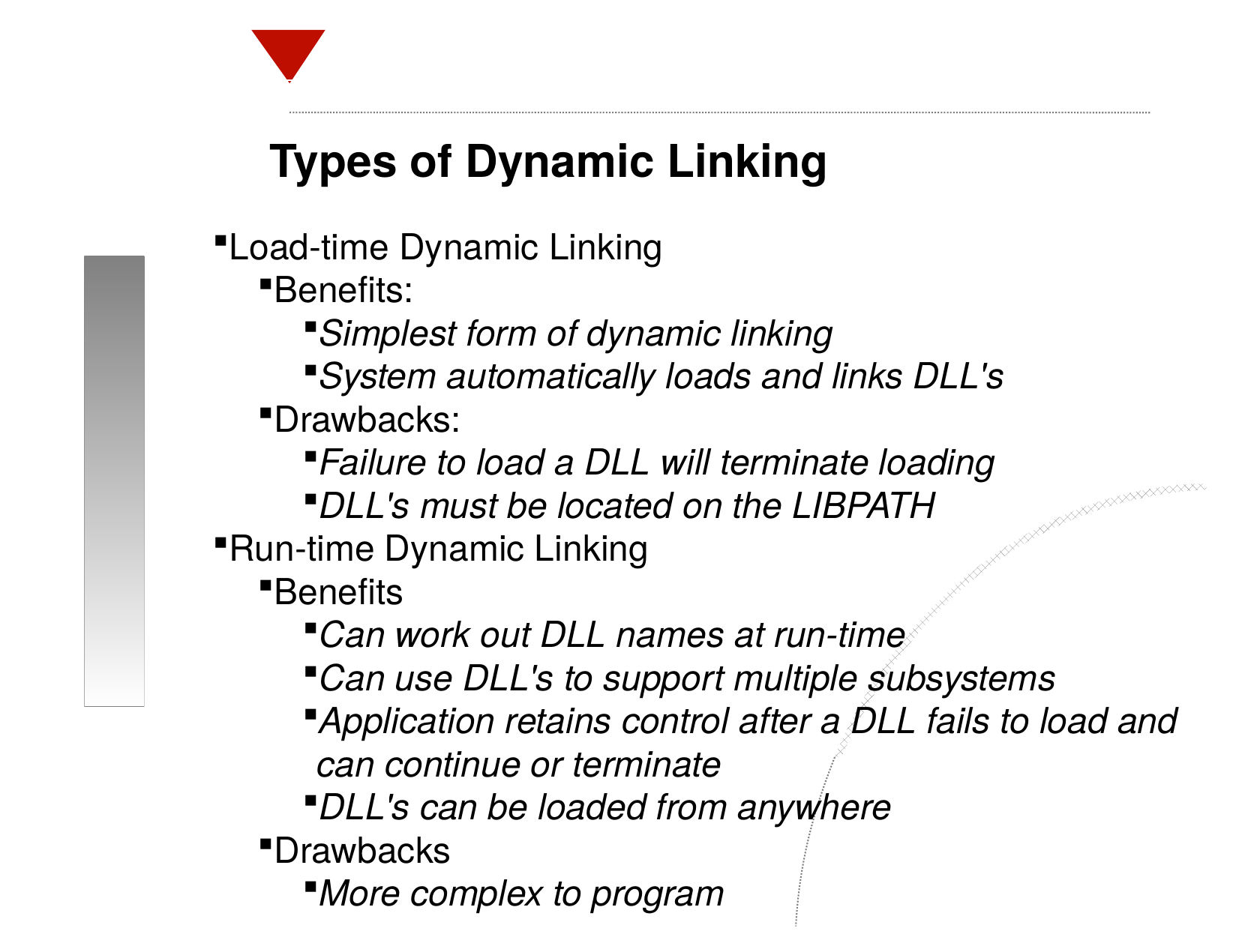

Types of Dynamic Linking
Load-time Dynamic Linking
Benefits:
Simplest form of dynamic linking
System automatically loads and links DLL's
Drawbacks:
Failure to load a DLL will terminate loading
DLL's must be located on the LIBPATH
Run-time Dynamic Linking
Benefits
Can work out DLL names at run-time
Can use DLL's to support multiple subsystems
Application retains control after a DLL fails to load and can continue or terminate
DLL's can be loaded from anywhere
Drawbacks
More complex to program